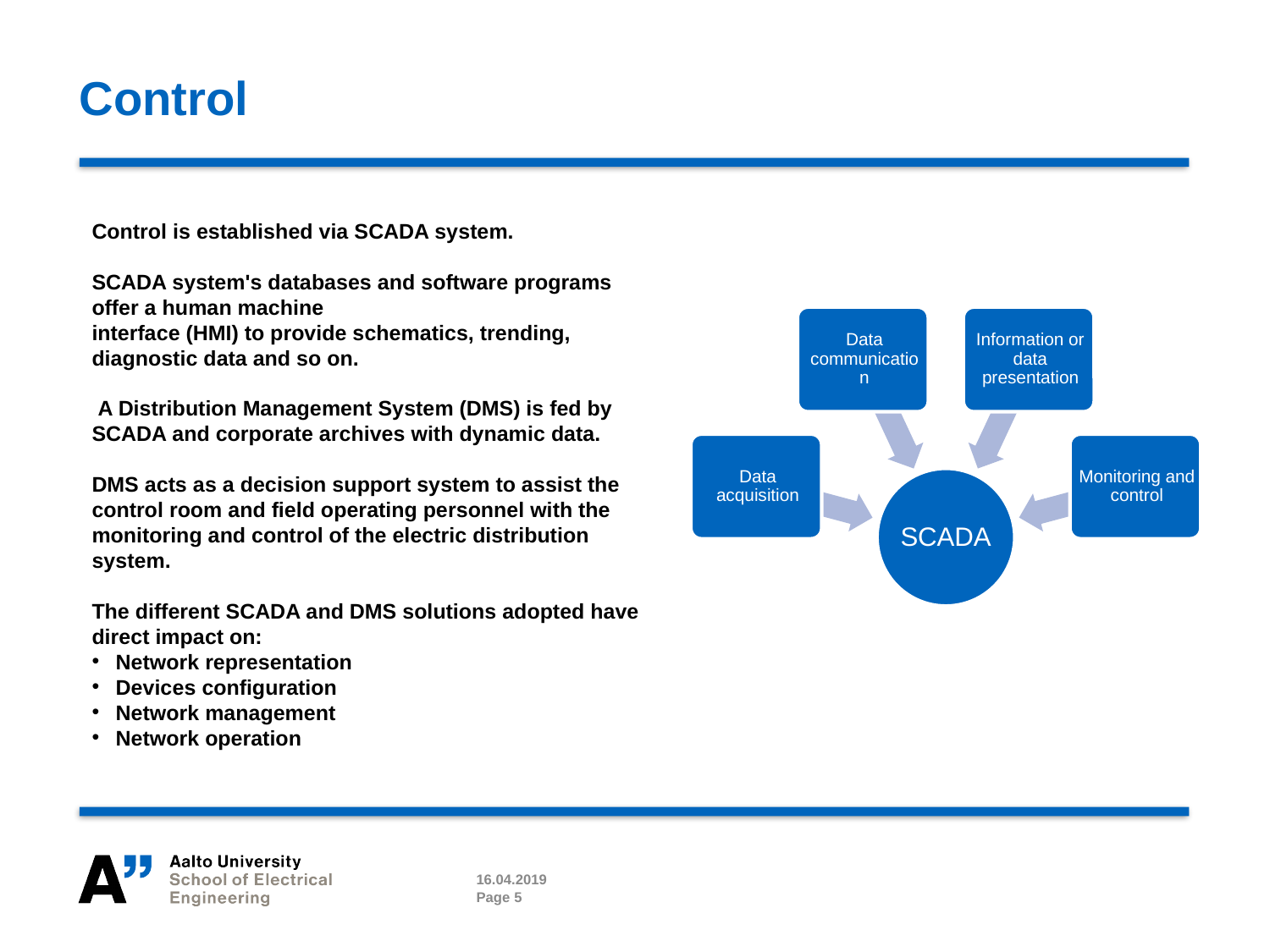

# Control
Control is established via SCADA system.

SCADA system's databases and software programs offer a human machine
interface (HMI) to provide schematics, trending, diagnostic data and so on.

 A Distribution Management System (DMS) is fed by SCADA and corporate archives with dynamic data.

DMS acts as a decision support system to assist the control room and field operating personnel with the monitoring and control of the electric distribution system.

The different SCADA and DMS solutions adopted have direct impact on:
Network representation
Devices configuration
Network management
Network operation

SCADA
Data acquisition
Data communication
Information or data presentation
Monitoring and control

16.04.2019

Page 5